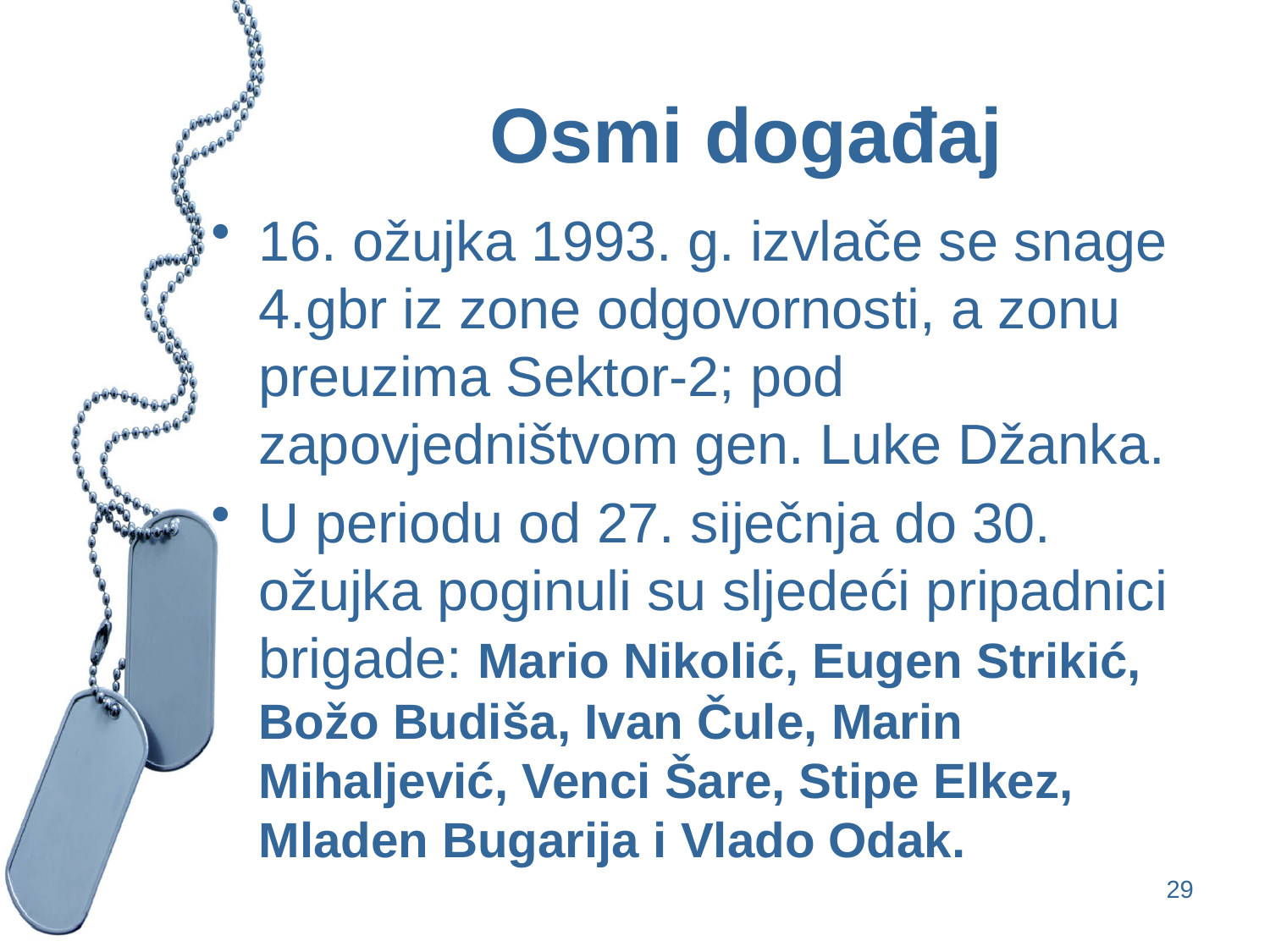

# Osmi događaj
16. ožujka 1993. g. izvlače se snage 4.gbr iz zone odgovornosti, a zonu preuzima Sektor-2; pod zapovjedništvom gen. Luke Džanka.
U periodu od 27. siječnja do 30. ožujka poginuli su sljedeći pripadnici brigade: Mario Nikolić, Eugen Strikić, Božo Budiša, Ivan Čule, Marin Mihaljević, Venci Šare, Stipe Elkez, Mladen Bugarija i Vlado Odak.
29